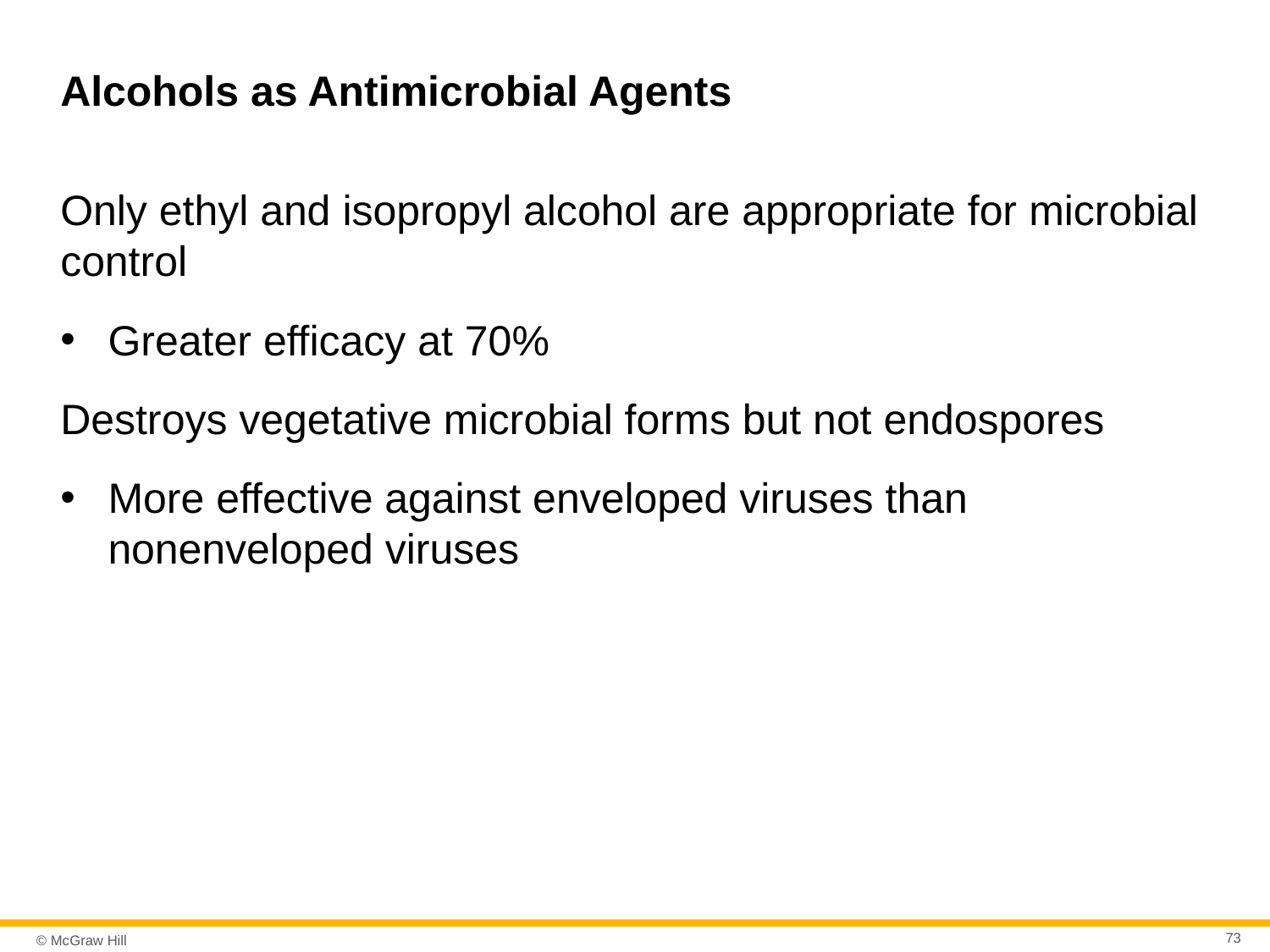

# Alcohols as Antimicrobial Agents
Only ethyl and isopropyl alcohol are appropriate for microbial control
Greater efficacy at 70%
Destroys vegetative microbial forms but not endospores
More effective against enveloped viruses than nonenveloped viruses